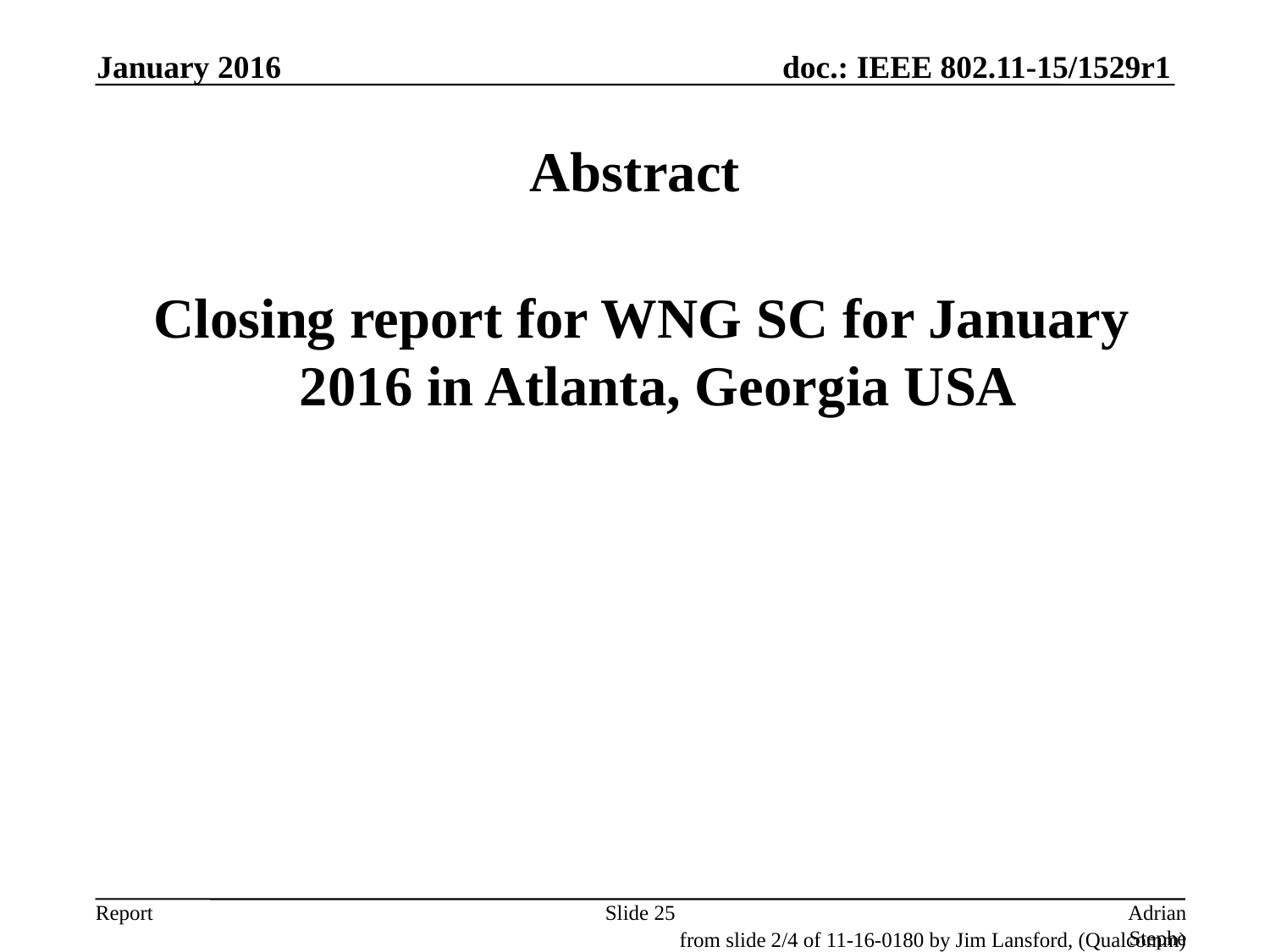

January 2016
# Abstract
 Closing report for WNG SC for January 2016 in Atlanta, Georgia USA
Slide 25
Adrian Stephens, Intel Corporation
from slide 2/4 of 11-16-0180 by Jim Lansford, (Qualcomm)